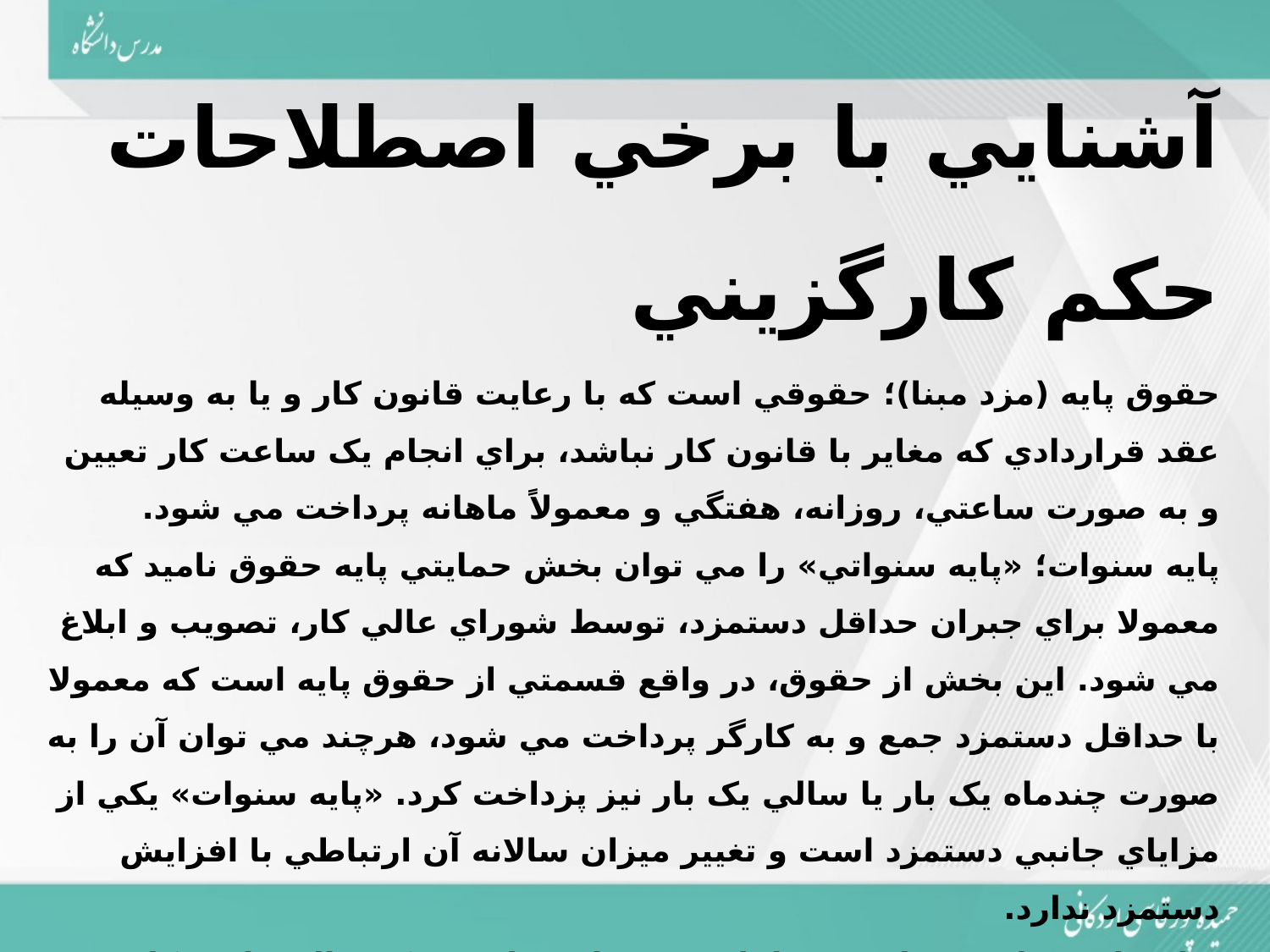

آشنايي با برخي اصطلاحات حکم کارگزيني
حقوق پايه (مزد مبنا)؛ حقوقي است که با رعايت قانون کار و يا به وسيله عقد قراردادي که مغاير با قانون کار نباشد، براي انجام يک ساعت کار تعيين و به صورت ساعتي، روزانه، هفتگي و معمولاً ماهانه پرداخت مي شود.
پايه سنوات؛ «پايه سنواتي» را مي توان بخش حمايتي پايه حقوق ناميد که معمولا براي جبران حداقل دستمزد، توسط شوراي عالي کار، تصويب و ابلاغ مي شود. اين بخش از حقوق، در واقع قسمتي از حقوق پايه است که معمولا با حداقل دستمزد جمع و به کارگر پرداخت مي شود، هرچند مي توان آن را به صورت چندماه يک بار يا سالي يک بار نيز پزداخت کرد. «پايه سنوات» يکي از مزاياي جانبي دستمزد است و تغيير ميزان سالانه آن ارتباطي با افزايش دستمزد ندارد.
تعلق يافتن پايه سنوات به شاغلين، منوط به داشتن يک سال سابقه کار در همان شرکت است.

مزايا؛ مبالغي که به جز حقوق اصلي به کارگران پرداخت مي شود در زمره مزايا محسوب شده و از نظر استمرار در پرداخت به مزاياي مستمر و غير مستمر و از نظر نوع پرداخت به نقدي و غير نقدي تقسيم مي گردد.